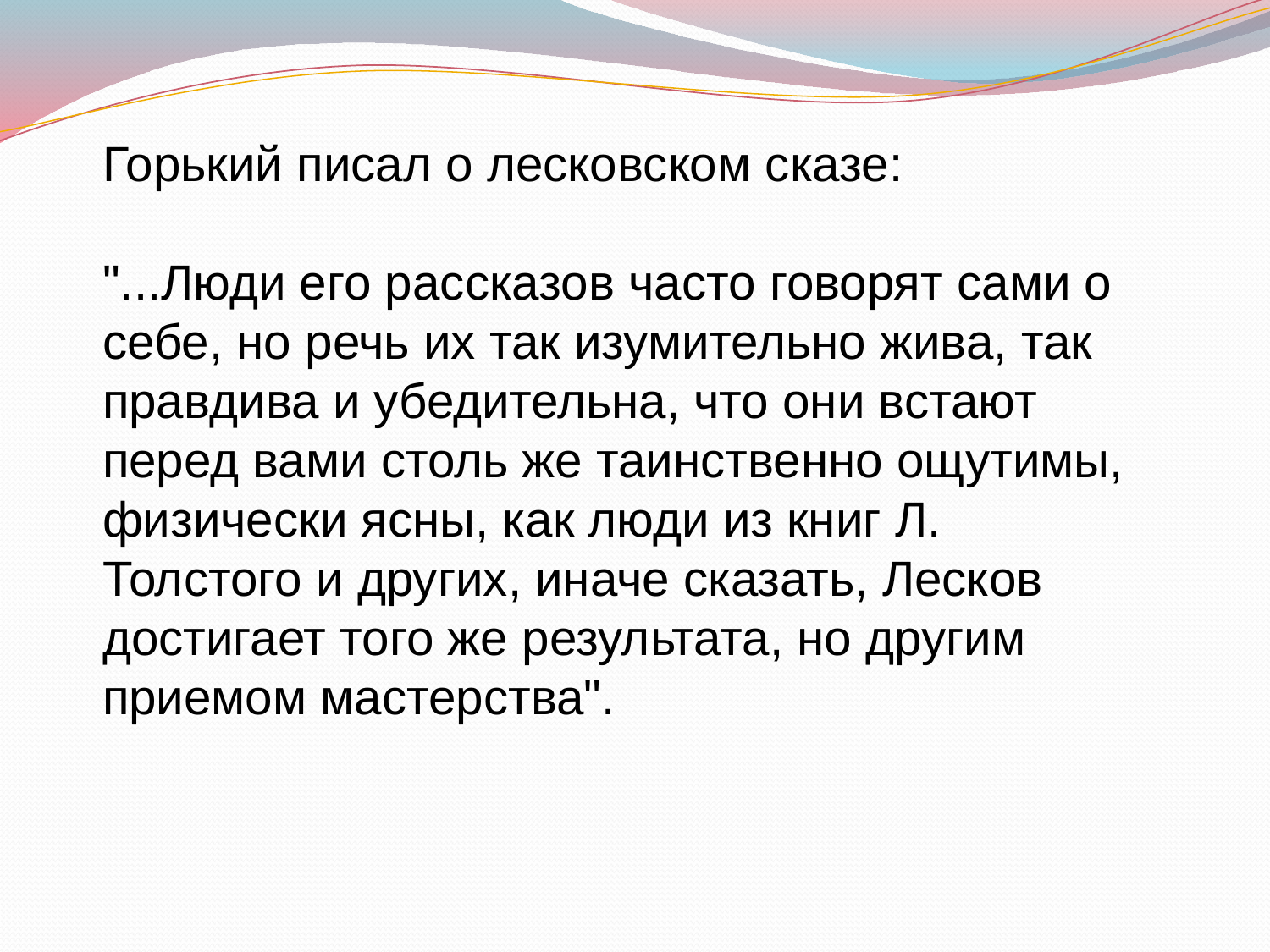

Горький писал о лесковском сказе:

"...Люди его рассказов часто говорят сами о себе, но речь их так изумительно жива, так правдива и убедительна, что они встают перед вами столь же таинственно ощутимы, физически ясны, как люди из книг Л. Толстого и других, иначе сказать, Лесков достигает того же результата, но другим приемом мастерства".